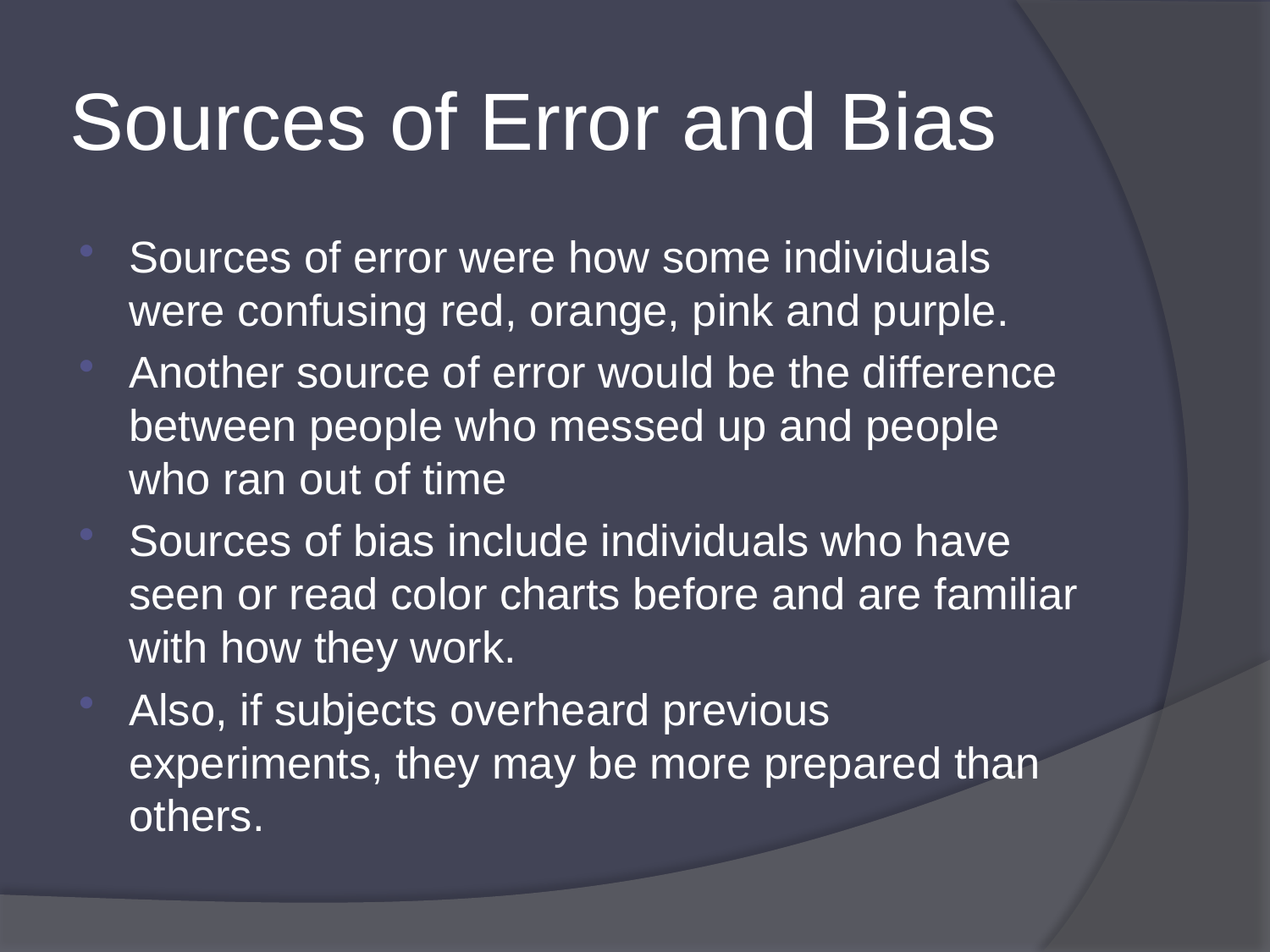

# Sources of Error and Bias
Sources of error were how some individuals were confusing red, orange, pink and purple.
Another source of error would be the difference between people who messed up and people who ran out of time
Sources of bias include individuals who have seen or read color charts before and are familiar with how they work.
Also, if subjects overheard previous experiments, they may be more prepared than others.